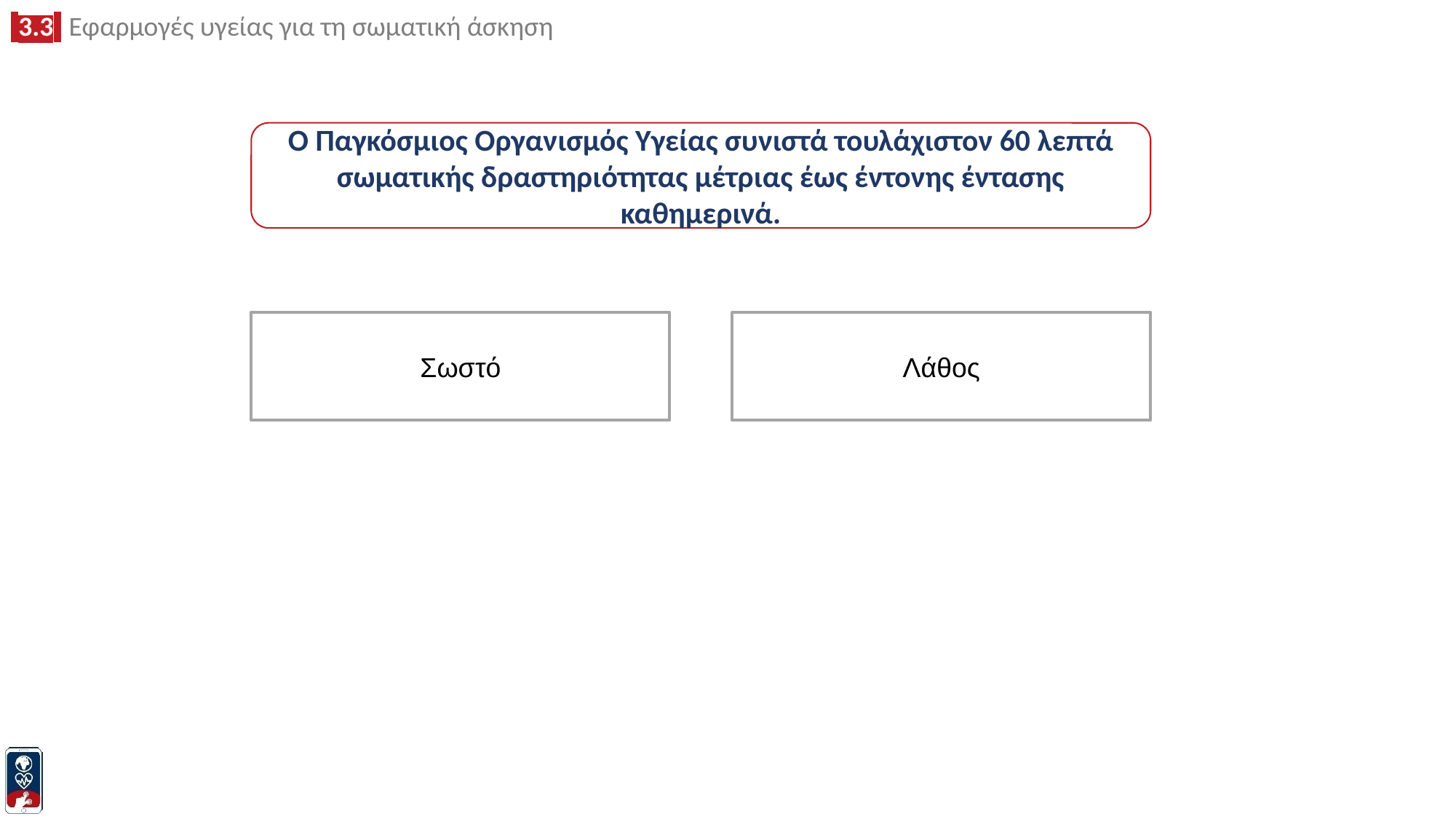

Ο Παγκόσμιος Οργανισμός Υγείας συνιστά τουλάχιστον 60 λεπτά σωματικής δραστηριότητας μέτριας έως έντονης έντασης καθημερινά.
Σωστό
Λάθος